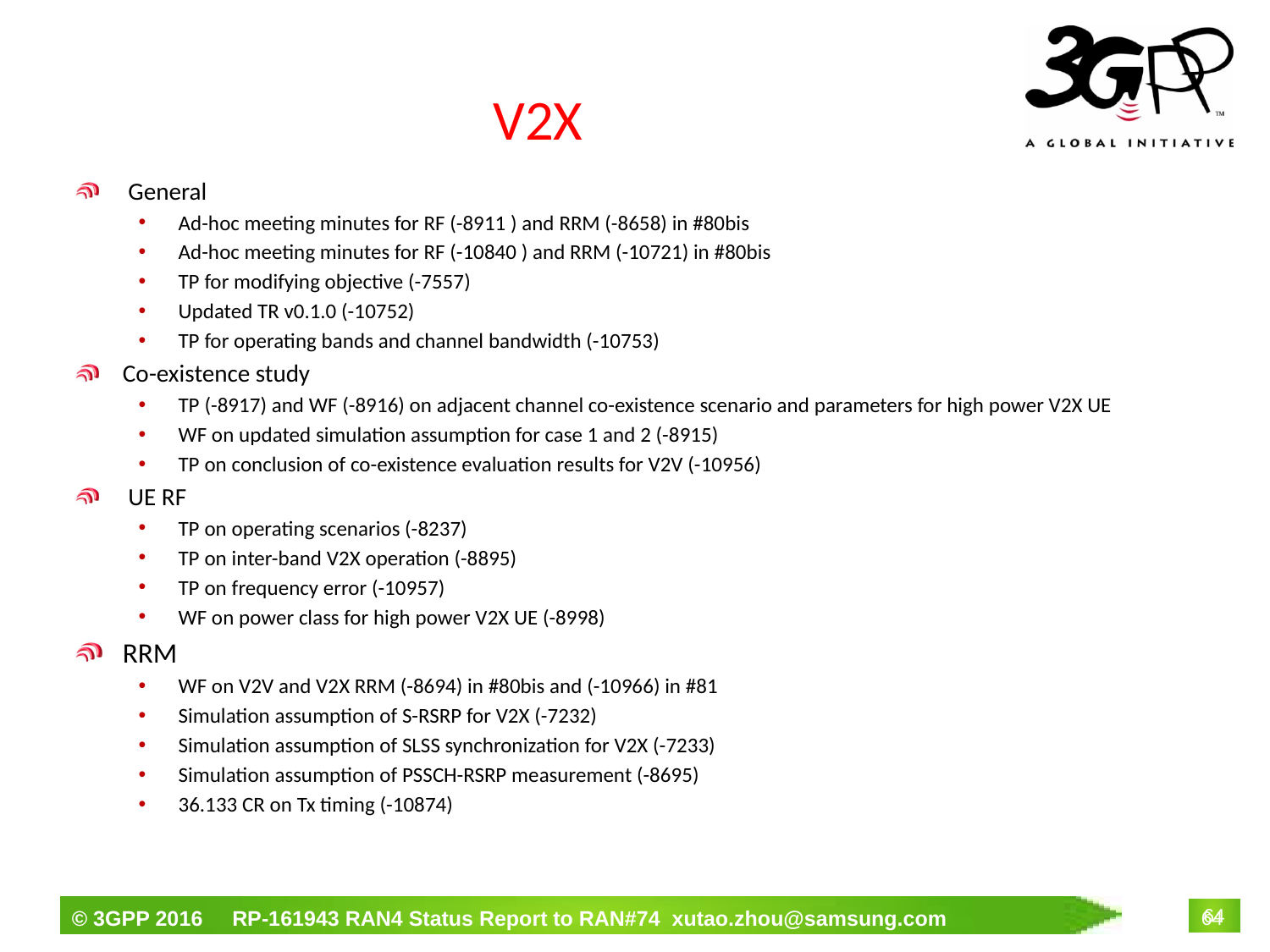

# V2X
 General
Ad-hoc meeting minutes for RF (-8911 ) and RRM (-8658) in #80bis
Ad-hoc meeting minutes for RF (-10840 ) and RRM (-10721) in #80bis
TP for modifying objective (-7557)
Updated TR v0.1.0 (-10752)
TP for operating bands and channel bandwidth (-10753)
Co-existence study
TP (-8917) and WF (-8916) on adjacent channel co-existence scenario and parameters for high power V2X UE
WF on updated simulation assumption for case 1 and 2 (-8915)
TP on conclusion of co-existence evaluation results for V2V (-10956)
 UE RF
TP on operating scenarios (-8237)
TP on inter-band V2X operation (-8895)
TP on frequency error (-10957)
WF on power class for high power V2X UE (-8998)
RRM
WF on V2V and V2X RRM (-8694) in #80bis and (-10966) in #81
Simulation assumption of S-RSRP for V2X (-7232)
Simulation assumption of SLSS synchronization for V2X (-7233)
Simulation assumption of PSSCH-RSRP measurement (-8695)
36.133 CR on Tx timing (-10874)

64